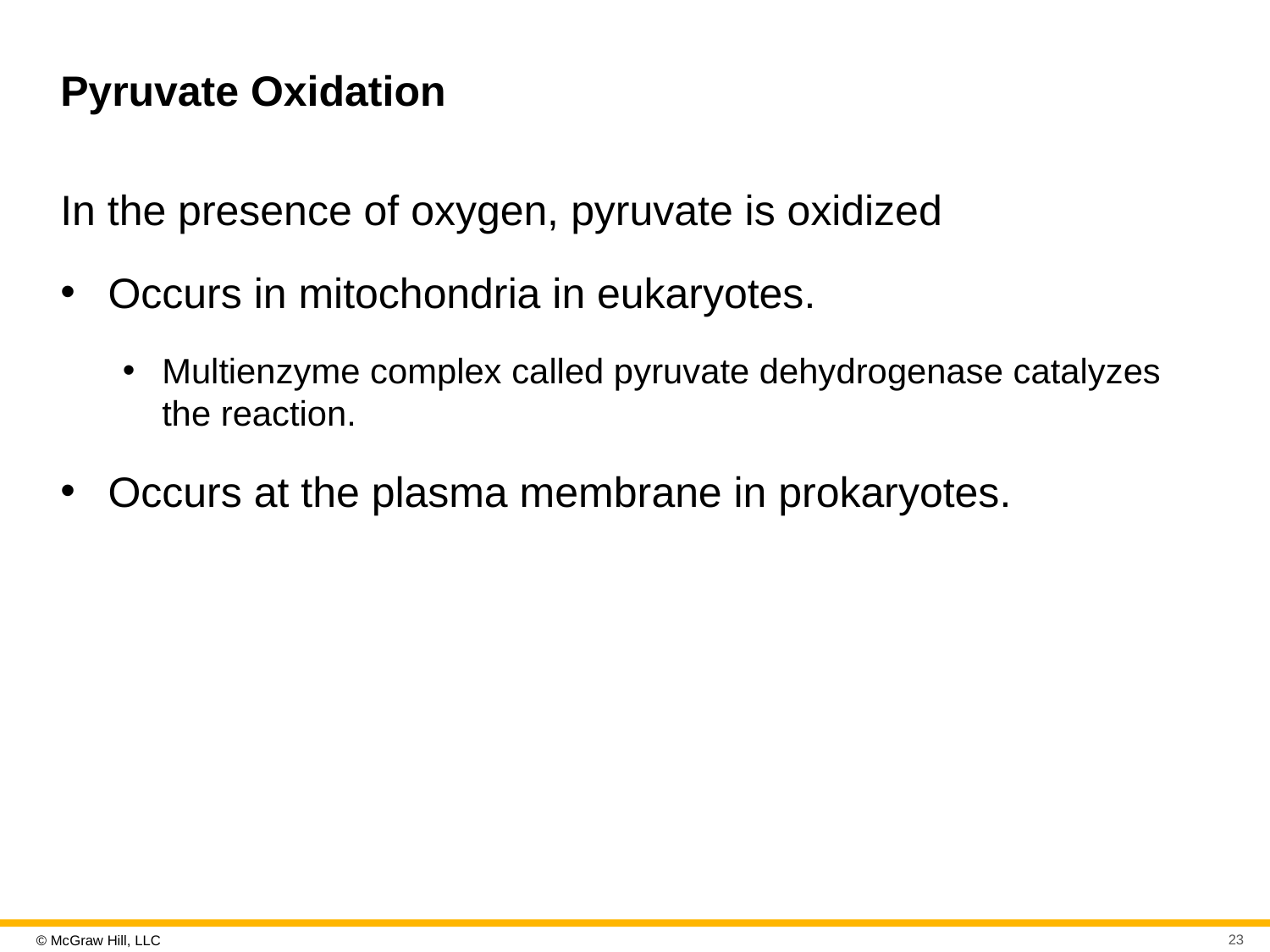

# Pyruvate Oxidation
In the presence of oxygen, pyruvate is oxidized
Occurs in mitochondria in eukaryotes.
Multienzyme complex called pyruvate dehydrogenase catalyzes the reaction.
Occurs at the plasma membrane in prokaryotes.
23